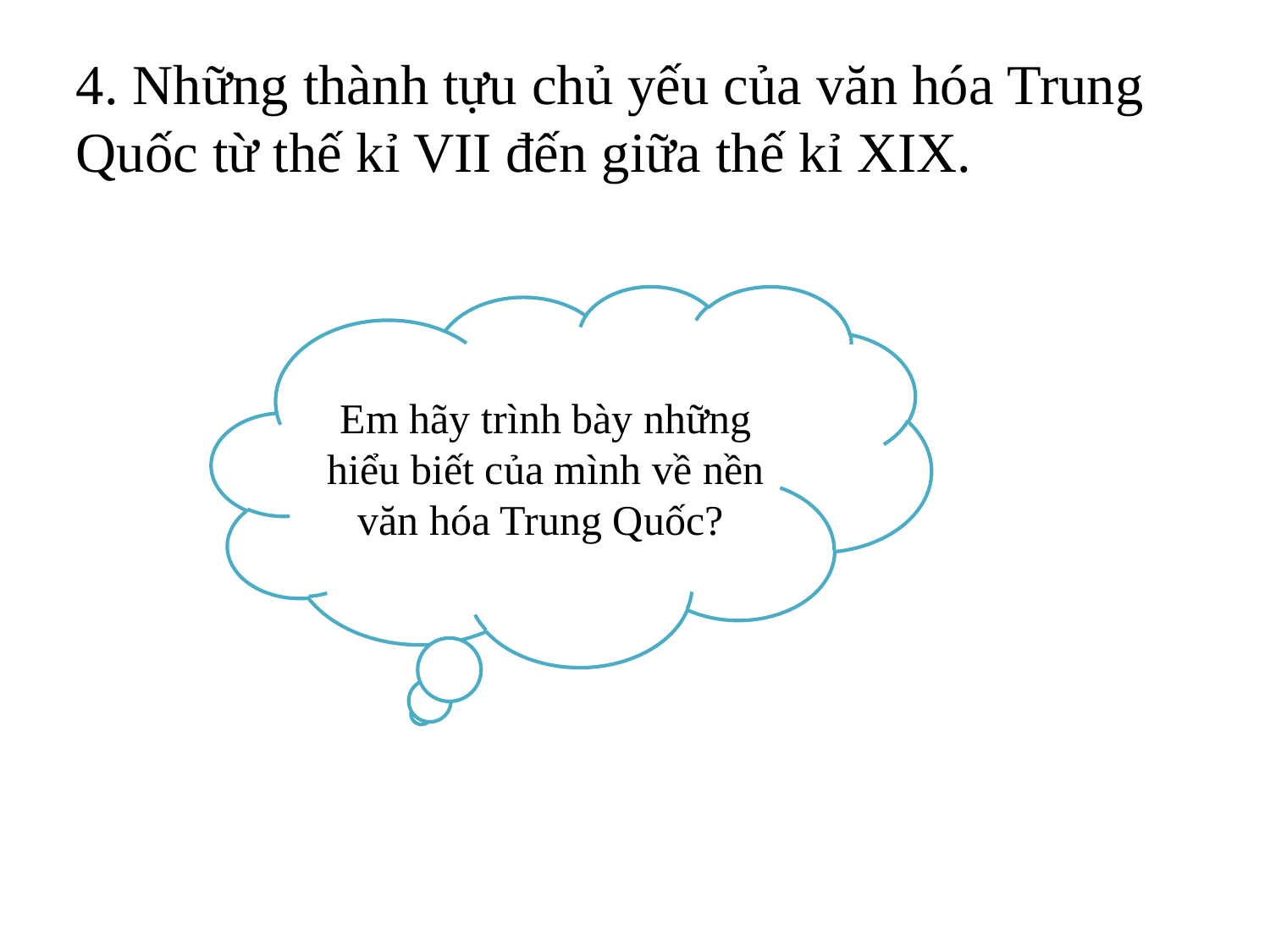

4. Những thành tựu chủ yếu của văn hóa Trung Quốc từ thế kỉ VII đến giữa thế kỉ XIX.
Em hãy trình bày những hiểu biết của mình về nền văn hóa Trung Quốc?